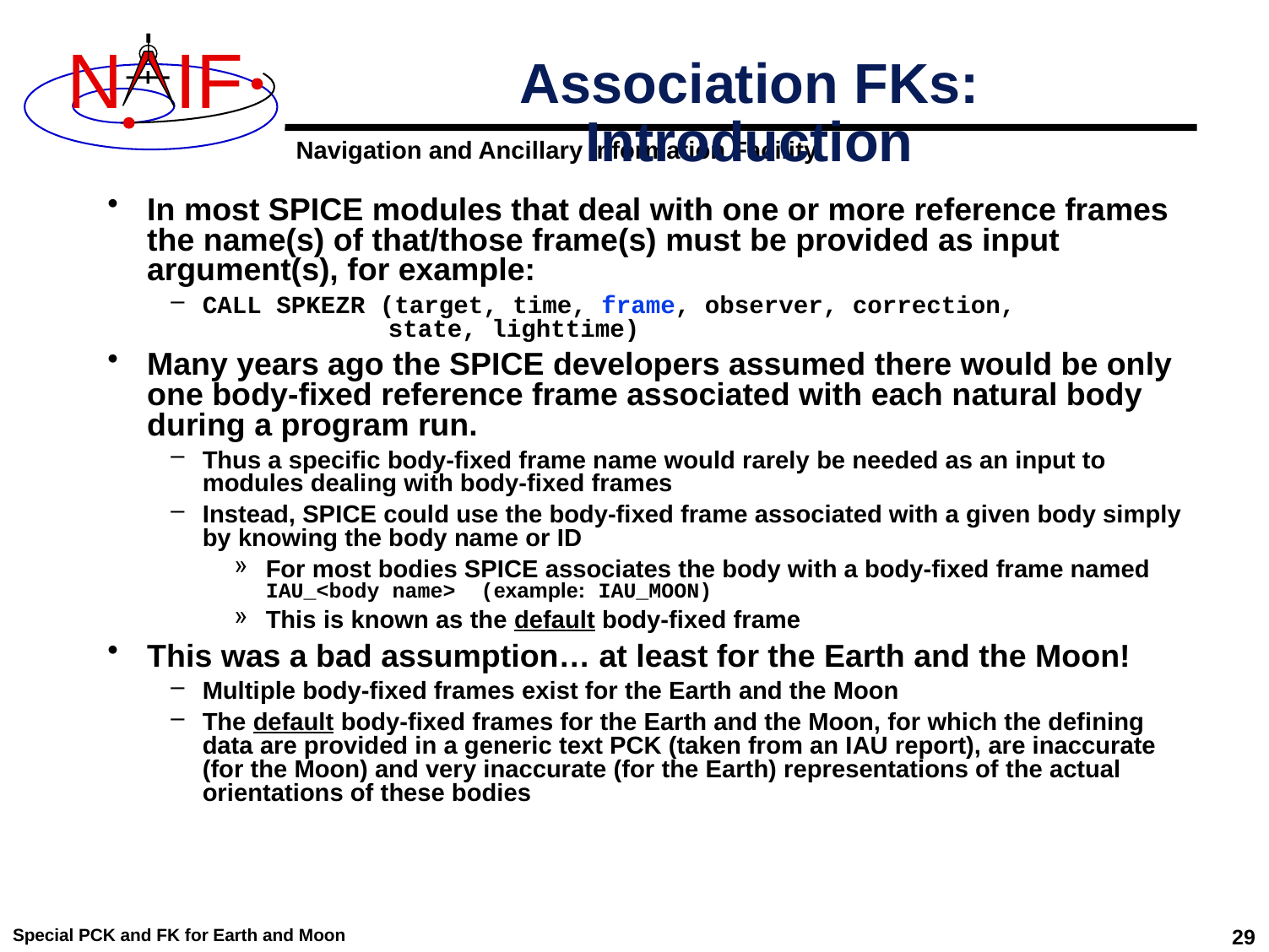

# Association FKs: Introduction
In most SPICE modules that deal with one or more reference frames the name(s) of that/those frame(s) must be provided as input argument(s), for example:
CALL SPKEZR (target, time, frame, observer, correction, 		    state, lighttime)
Many years ago the SPICE developers assumed there would be only one body-fixed reference frame associated with each natural body during a program run.
Thus a specific body-fixed frame name would rarely be needed as an input to modules dealing with body-fixed frames
Instead, SPICE could use the body-fixed frame associated with a given body simply by knowing the body name or ID
For most bodies SPICE associates the body with a body-fixed frame named IAU_<body name>  (example: IAU_MOON)
This is known as the default body-fixed frame
This was a bad assumption… at least for the Earth and the Moon!
Multiple body-fixed frames exist for the Earth and the Moon
The default body-fixed frames for the Earth and the Moon, for which the defining data are provided in a generic text PCK (taken from an IAU report), are inaccurate (for the Moon) and very inaccurate (for the Earth) representations of the actual orientations of these bodies
Special PCK and FK for Earth and Moon
29